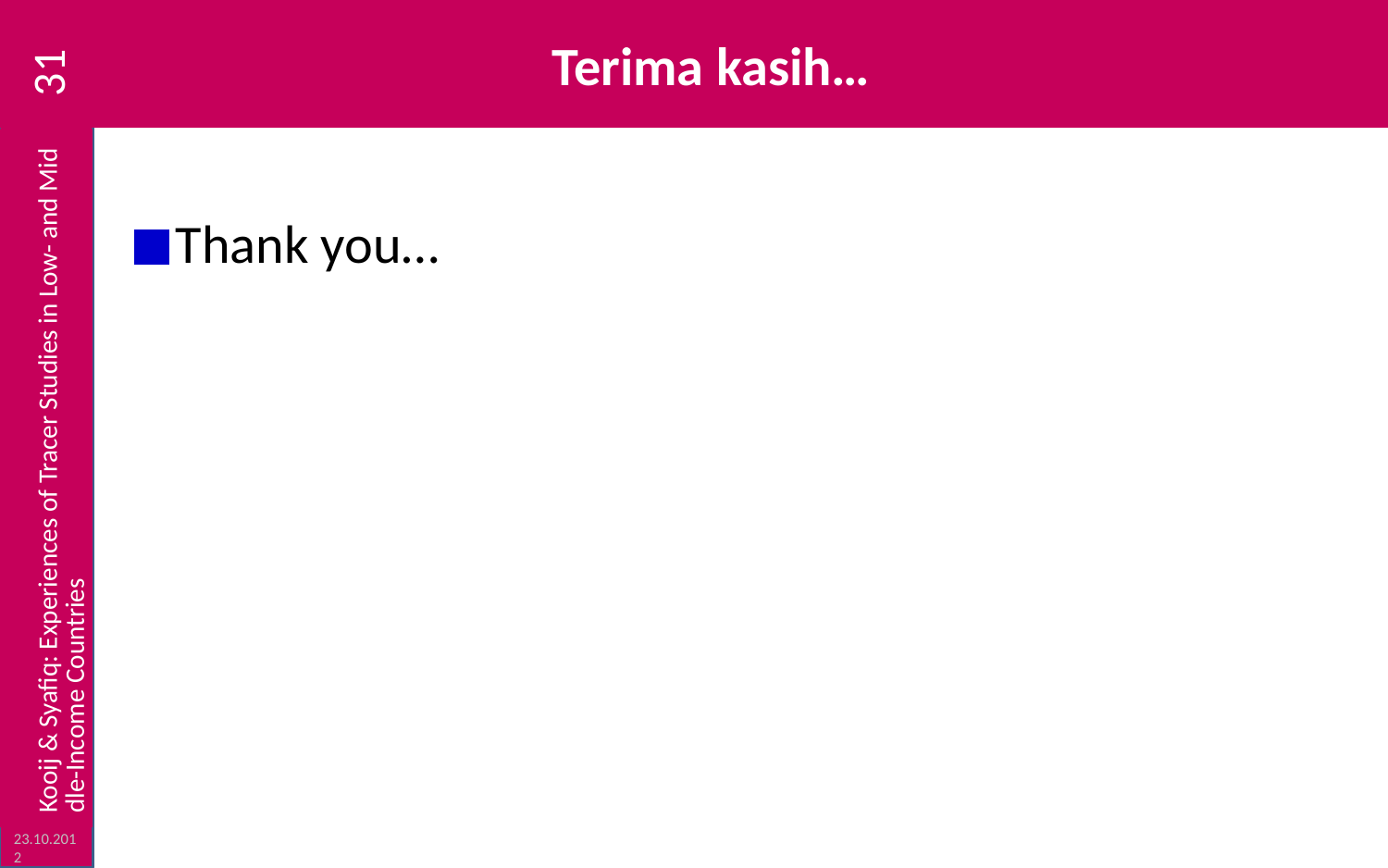

# Terima kasih…
31
Thank you…
Kooij & Syafiq: Experiences of Tracer Studies in Low- and Middle-Income Countries
23.10.2012